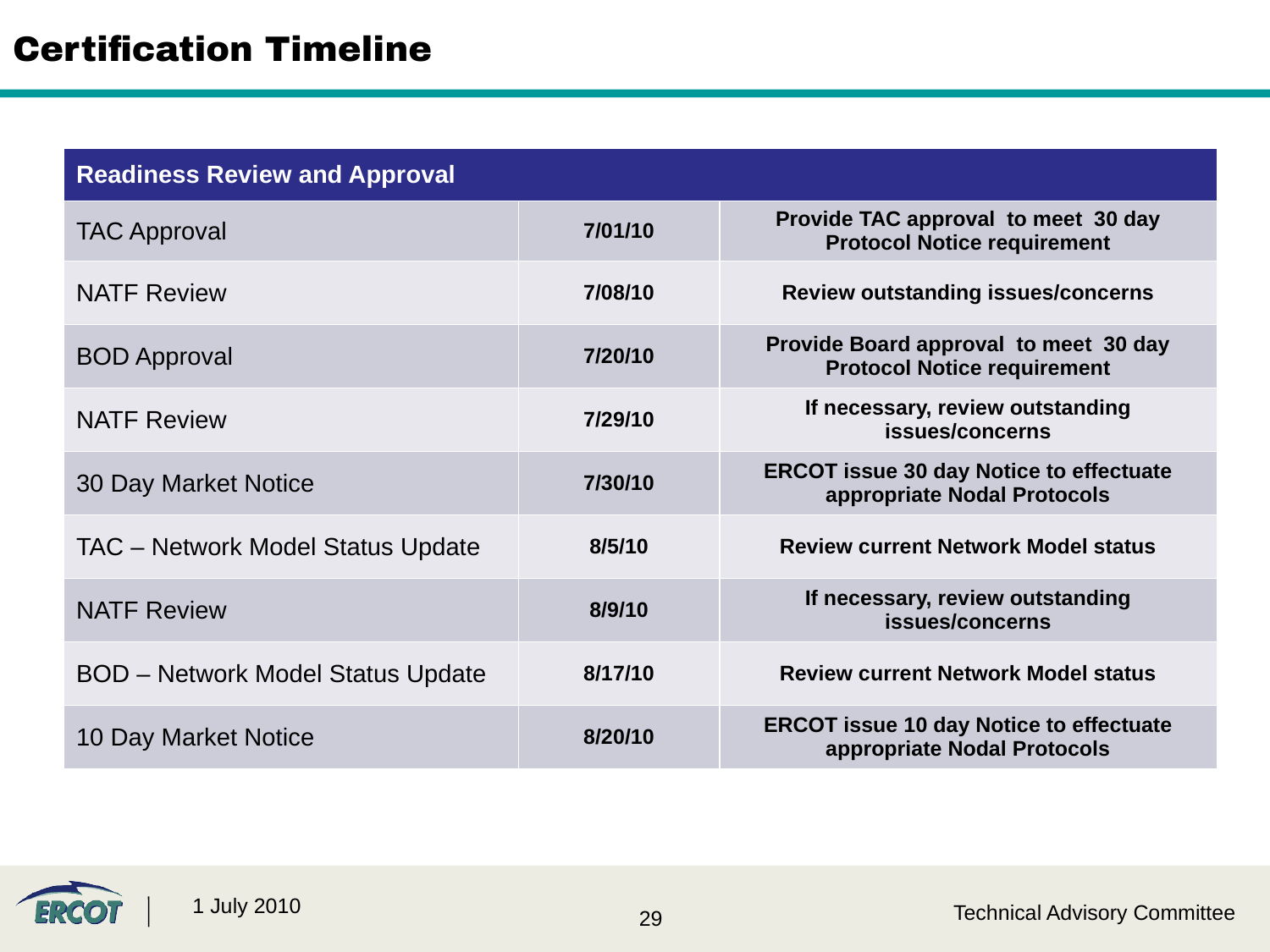

Certification Timeline
| Readiness Review and Approval |  |  |
| --- | --- | --- |
| TAC Approval | 7/01/10 | Provide TAC approval to meet 30 day Protocol Notice requirement |
| NATF Review | 7/08/10 | Review outstanding issues/concerns |
| BOD Approval | 7/20/10 | Provide Board approval to meet 30 day Protocol Notice requirement |
| NATF Review | 7/29/10 | If necessary, review outstanding issues/concerns |
| 30 Day Market Notice | 7/30/10 | ERCOT issue 30 day Notice to effectuate appropriate Nodal Protocols |
| TAC – Network Model Status Update | 8/5/10 | Review current Network Model status |
| NATF Review | 8/9/10 | If necessary, review outstanding issues/concerns |
| BOD – Network Model Status Update | 8/17/10 | Review current Network Model status |
| 10 Day Market Notice | 8/20/10 | ERCOT issue 10 day Notice to effectuate appropriate Nodal Protocols |
1 July 2010
Technical Advisory Committee